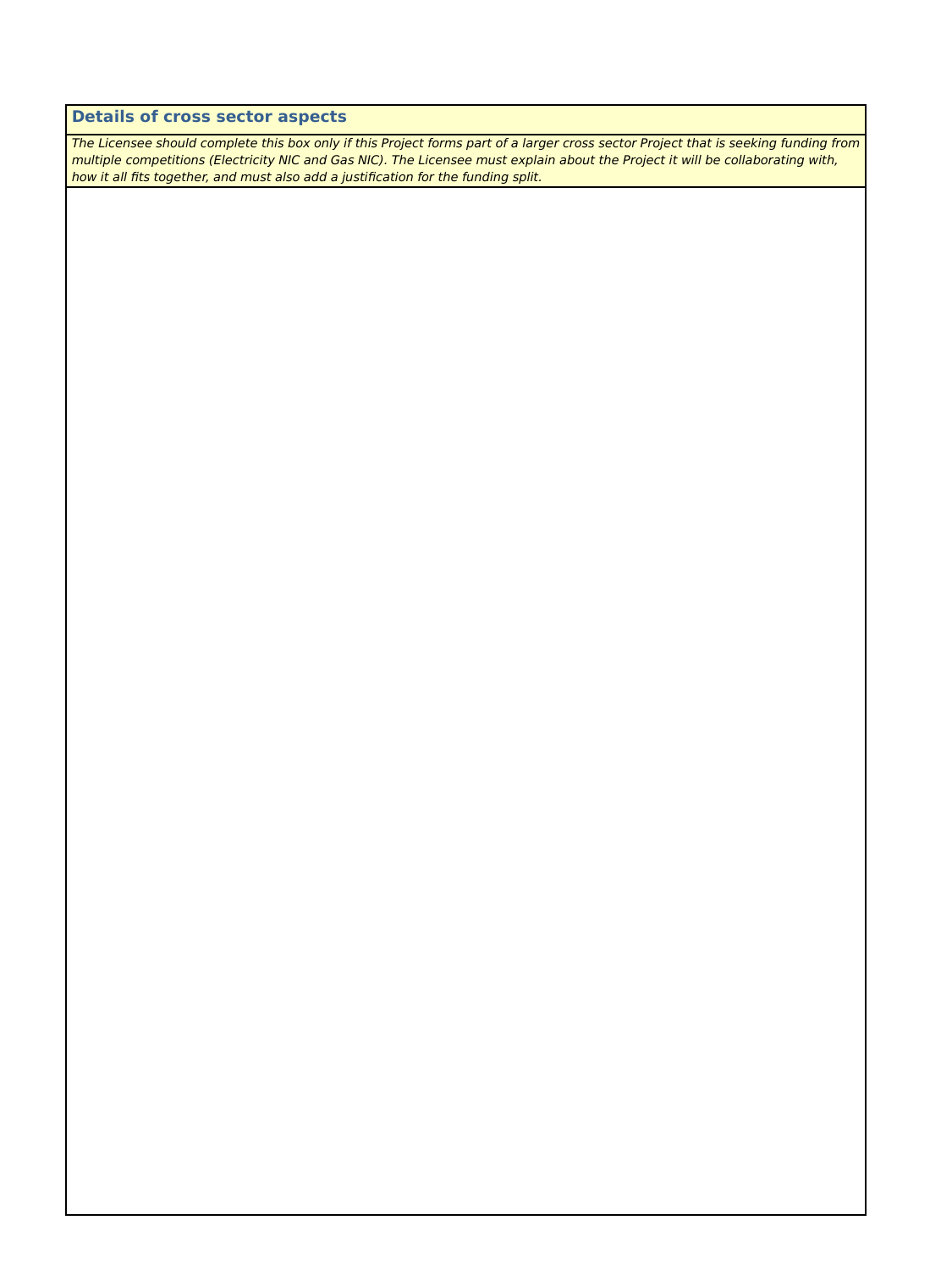

| Details of cross sector aspects |
| --- |
| The Licensee should complete this box only if this Project forms part of a larger cross sector Project that is seeking funding from multiple competitions (Electricity NIC and Gas NIC). The Licensee must explain about the Project it will be collaborating with, how it all fits together, and must also add a justification for the funding split. |
|  |
10